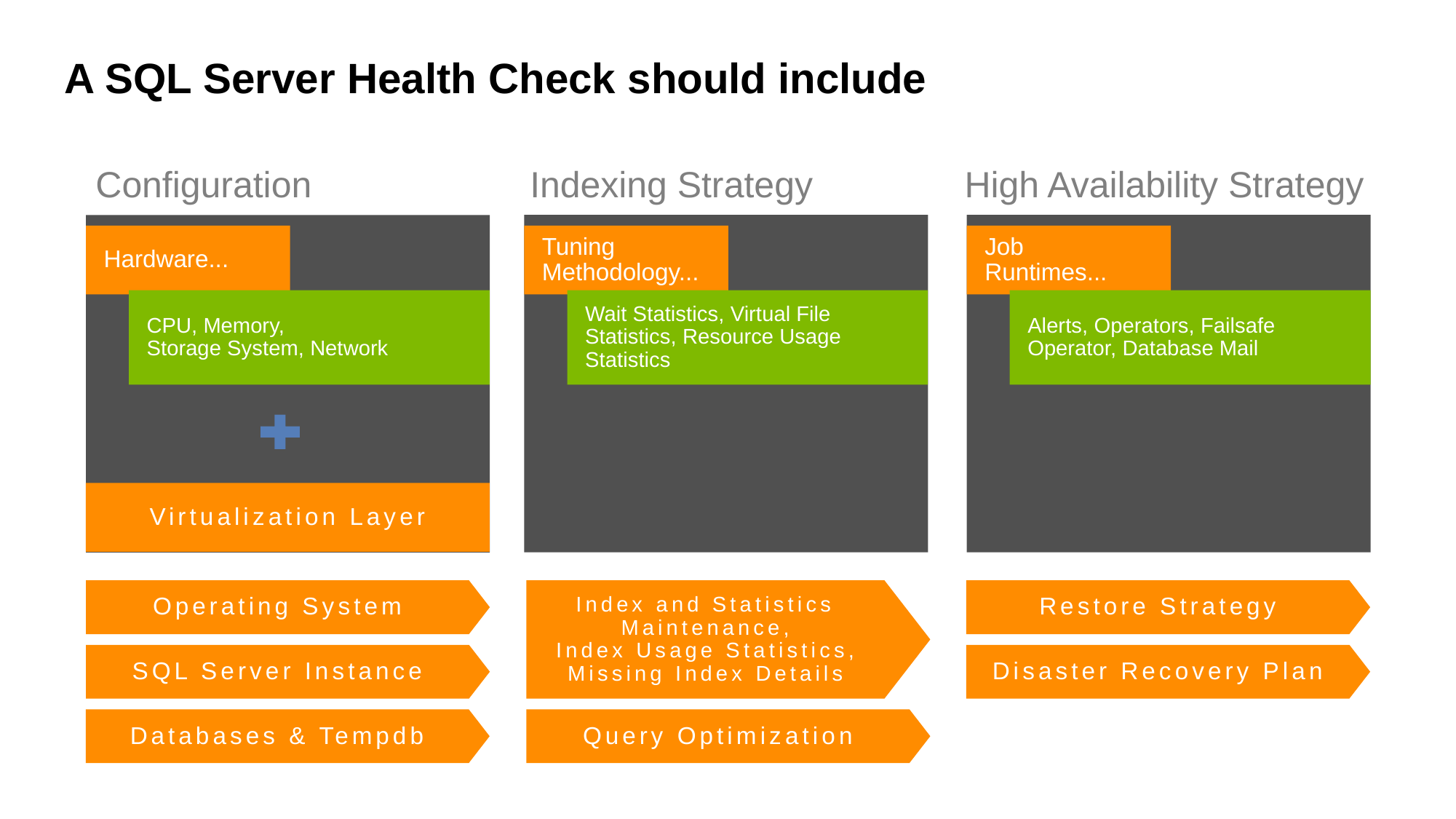

# A SQL Server Health Check should include
Configuration

Hardware...
CPU, Memory,
Storage System, Network

Virtualization Layer
Operating System
SQL Server Instance
Databases & Tempdb
Indexing Strategy

Tuning Methodology...
Wait Statistics, Virtual File Statistics, Resource Usage Statistics
Index and Statistics Maintenance,
Index Usage Statistics,
Missing Index Details
Query Optimization
High Availability Strategy

Job Runtimes...
Alerts, Operators, Failsafe Operator, Database Mail
Restore Strategy
Disaster Recovery Plan